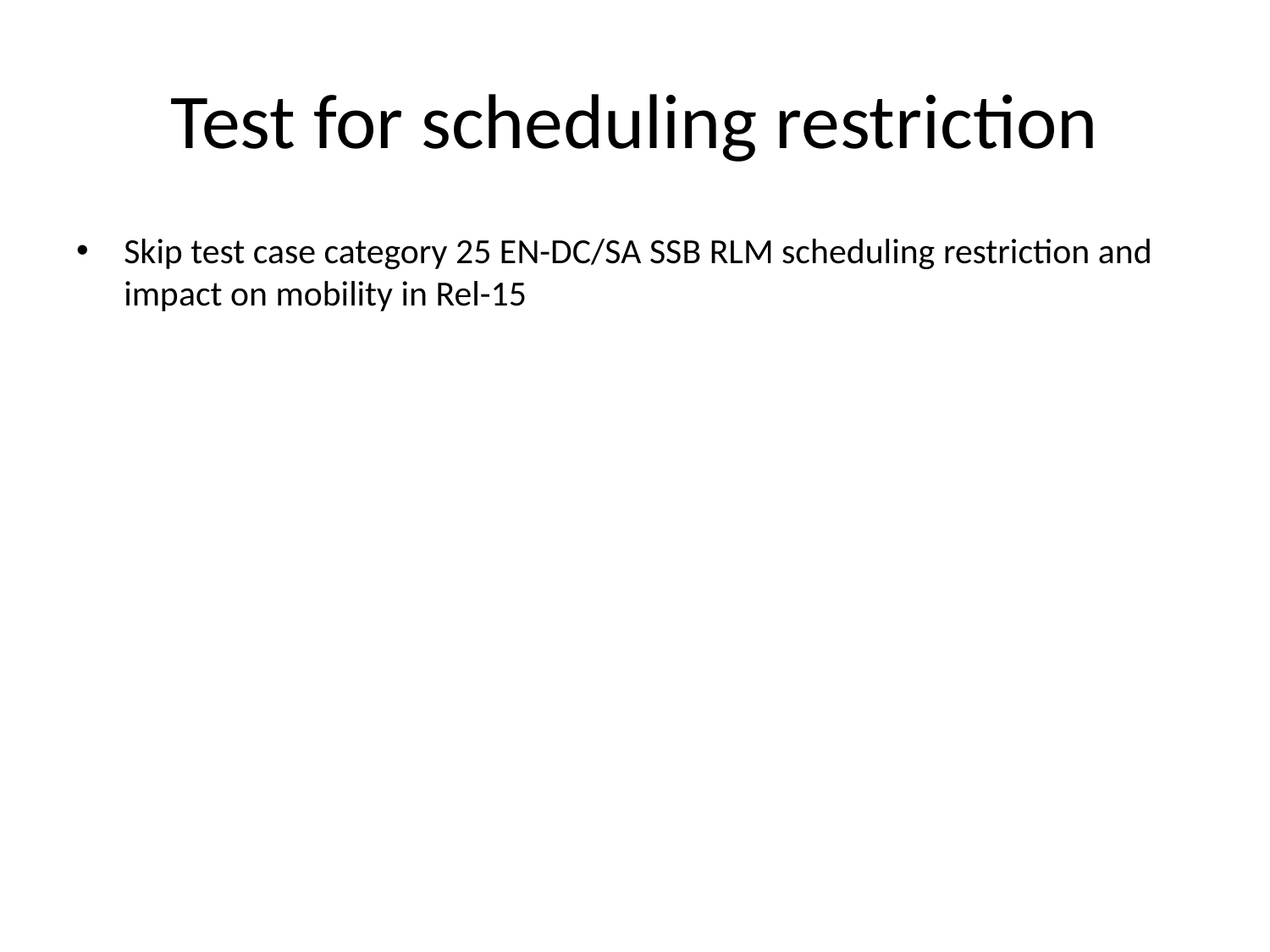

# Test for scheduling restriction
Skip test case category 25 EN-DC/SA SSB RLM scheduling restriction and impact on mobility in Rel-15